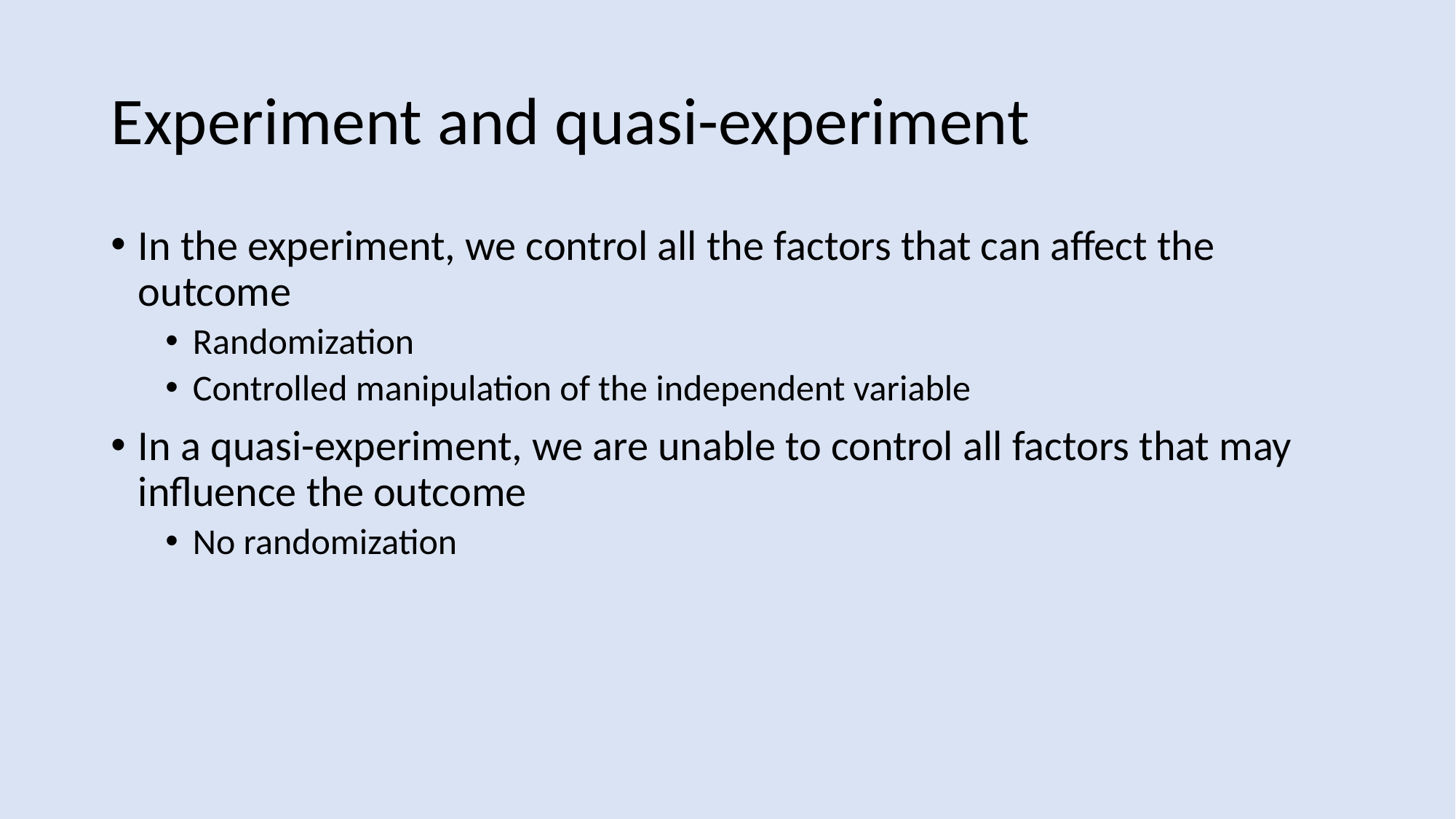

# Experiment and quasi-experiment
In the experiment, we control all the factors that can affect the outcome
Randomization
Controlled manipulation of the independent variable
In a quasi-experiment, we are unable to control all factors that may influence the outcome
No randomization